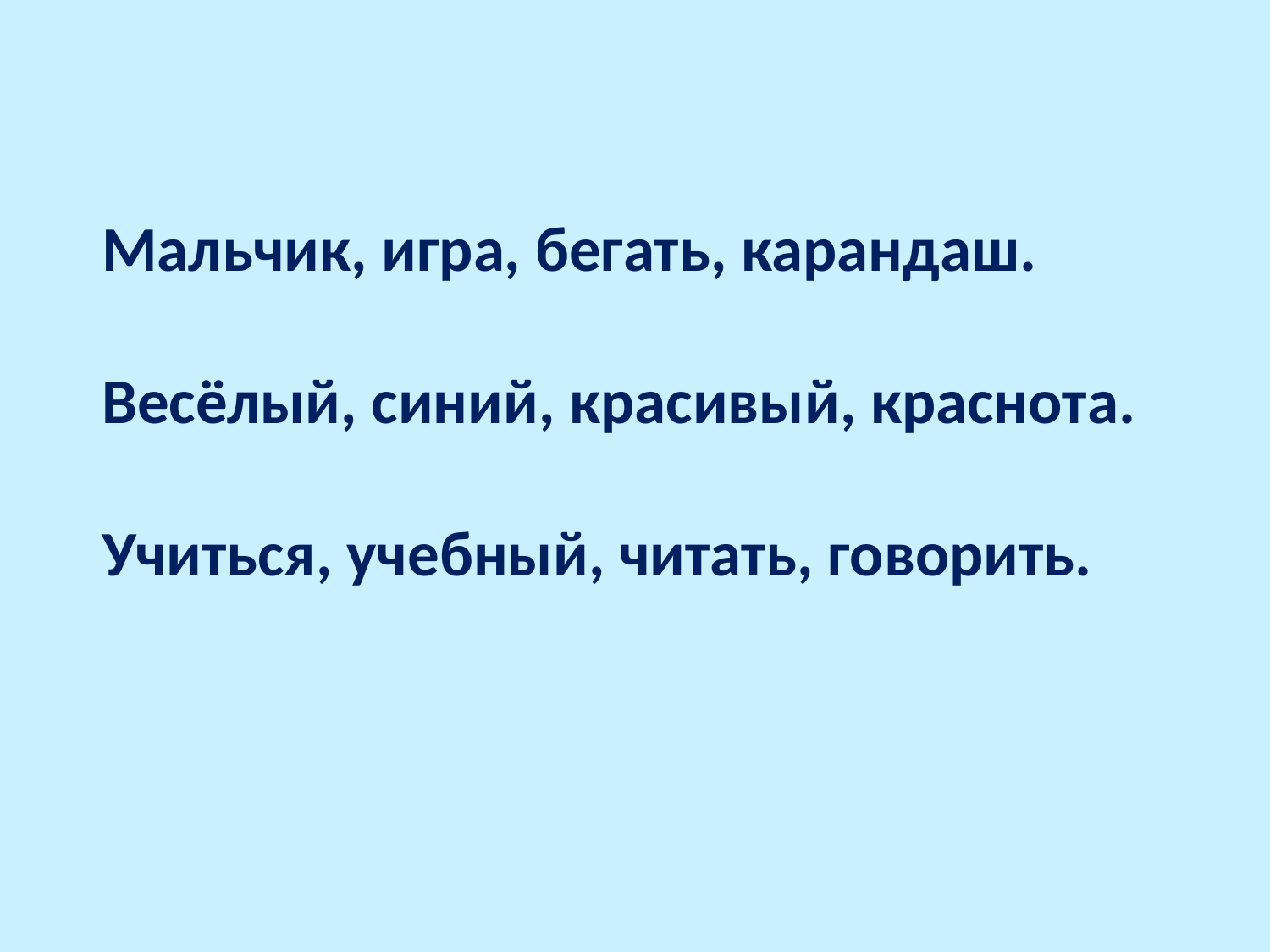

Мальчик, игра, бегать, карандаш.

Весёлый, синий, красивый, краснота.

Учиться, учебный, читать, говорить.